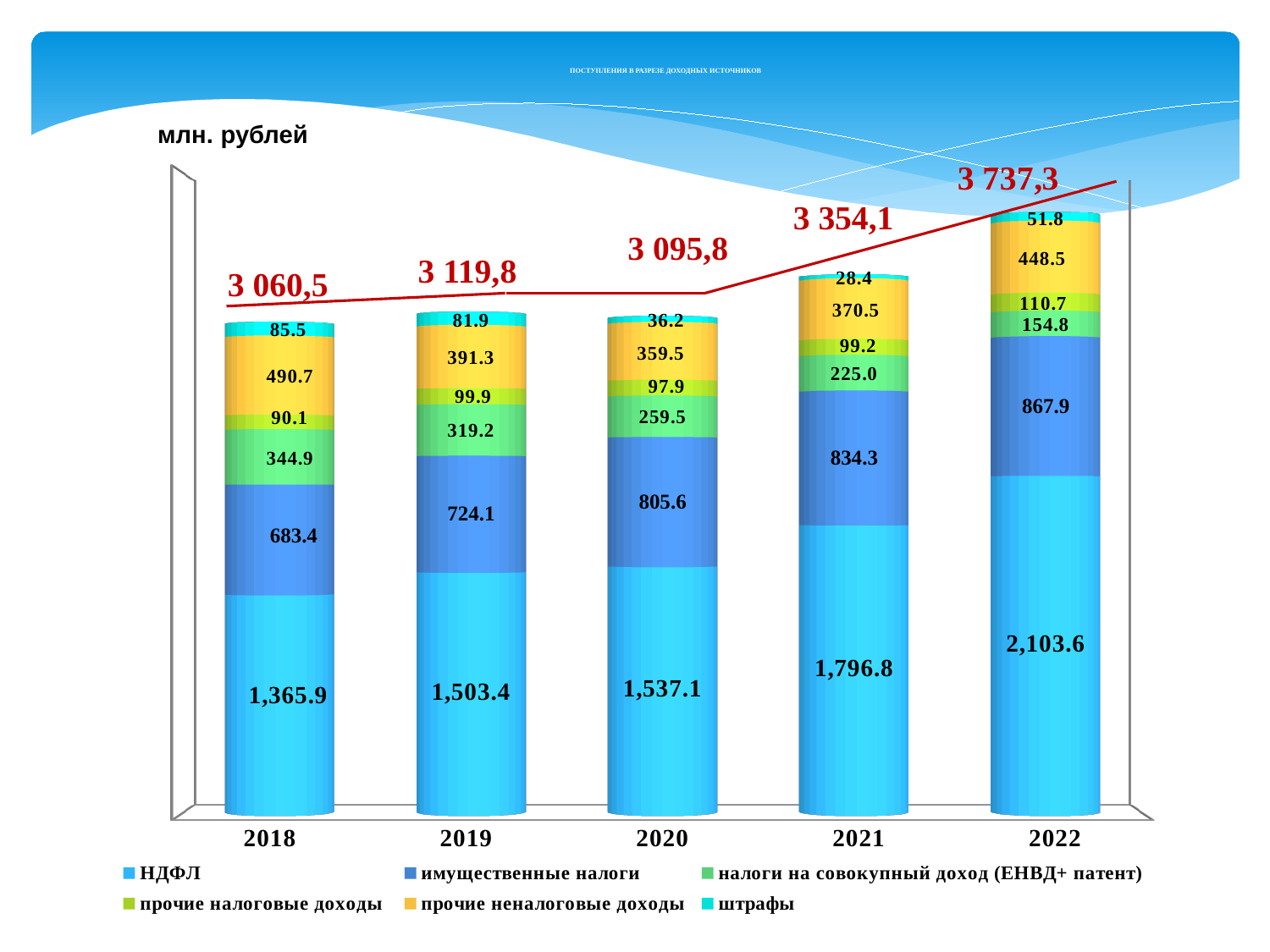

ПОСТУПЛЕНИЯ В РАЗРЕЗЕ ДОХОДНЫХ ИСТОЧНИКОВ
млн. рублей

[unsupported chart]

3 354,1
3 095,8

3 119,8

3 060,5